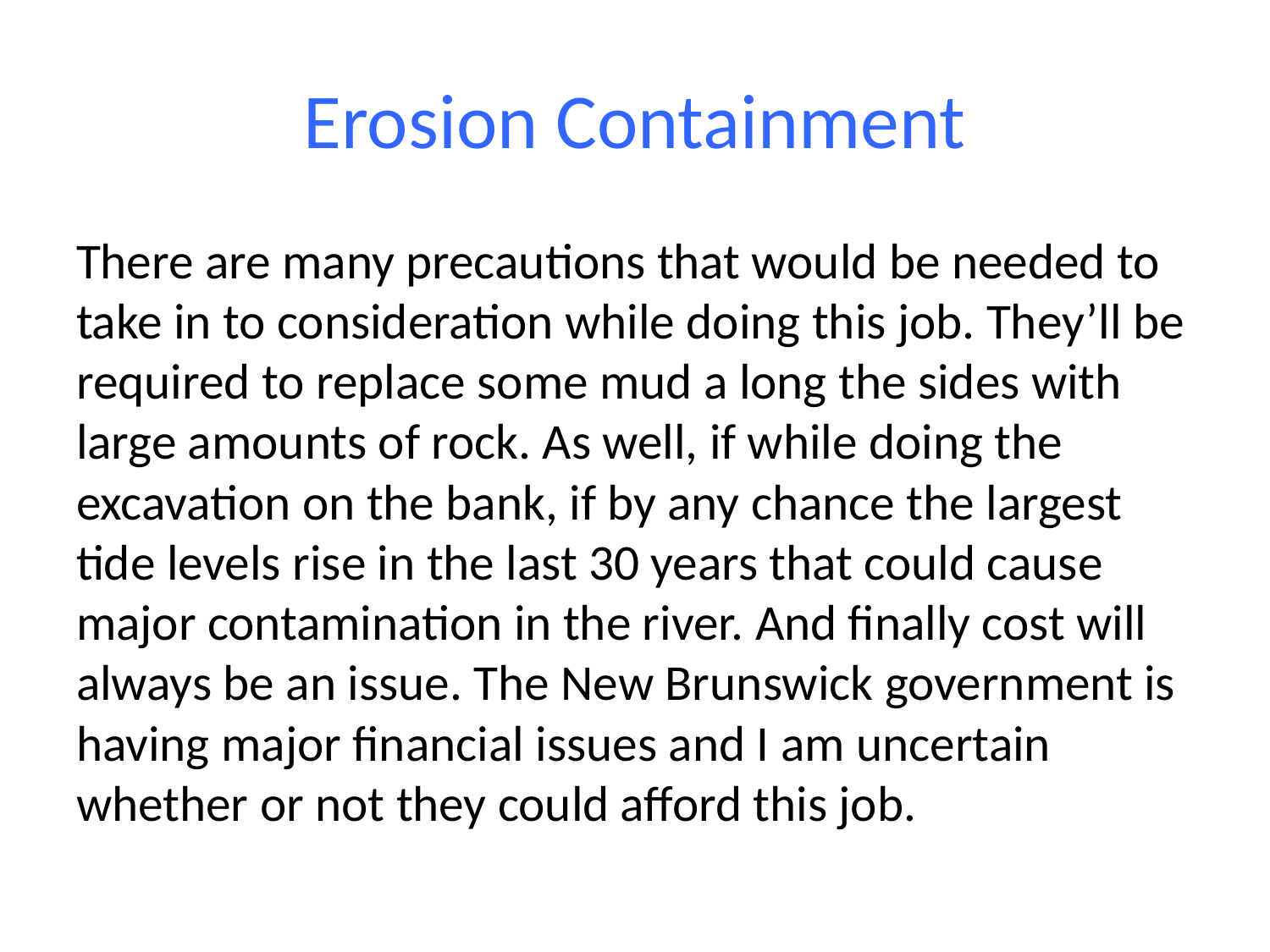

# Erosion Containment
There are many precautions that would be needed to take in to consideration while doing this job. They’ll be required to replace some mud a long the sides with large amounts of rock. As well, if while doing the excavation on the bank, if by any chance the largest tide levels rise in the last 30 years that could cause major contamination in the river. And finally cost will always be an issue. The New Brunswick government is having major financial issues and I am uncertain whether or not they could afford this job.